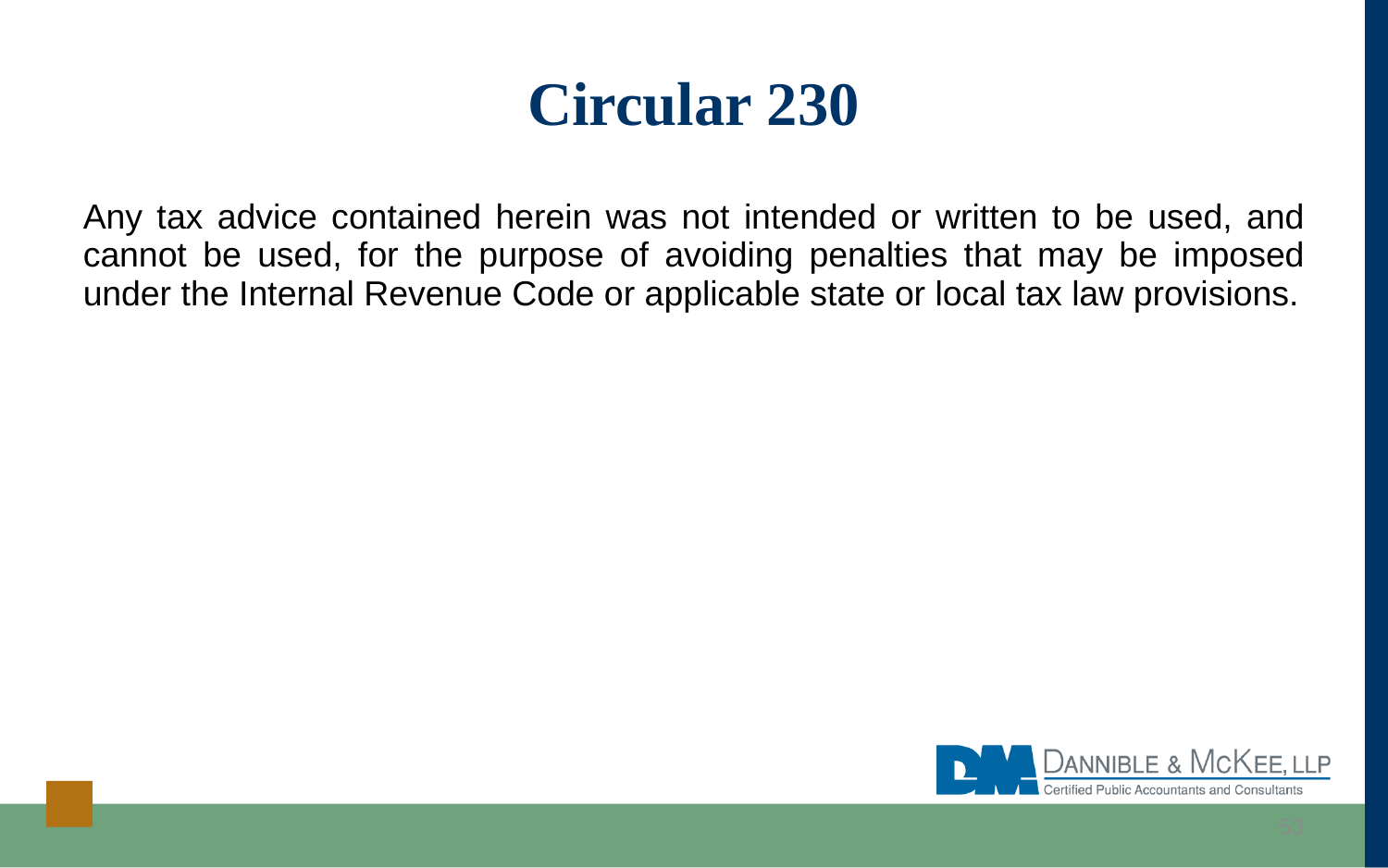

# Circular 230
Any tax advice contained herein was not intended or written to be used, and cannot be used, for the purpose of avoiding penalties that may be imposed under the Internal Revenue Code or applicable state or local tax law provisions.

53